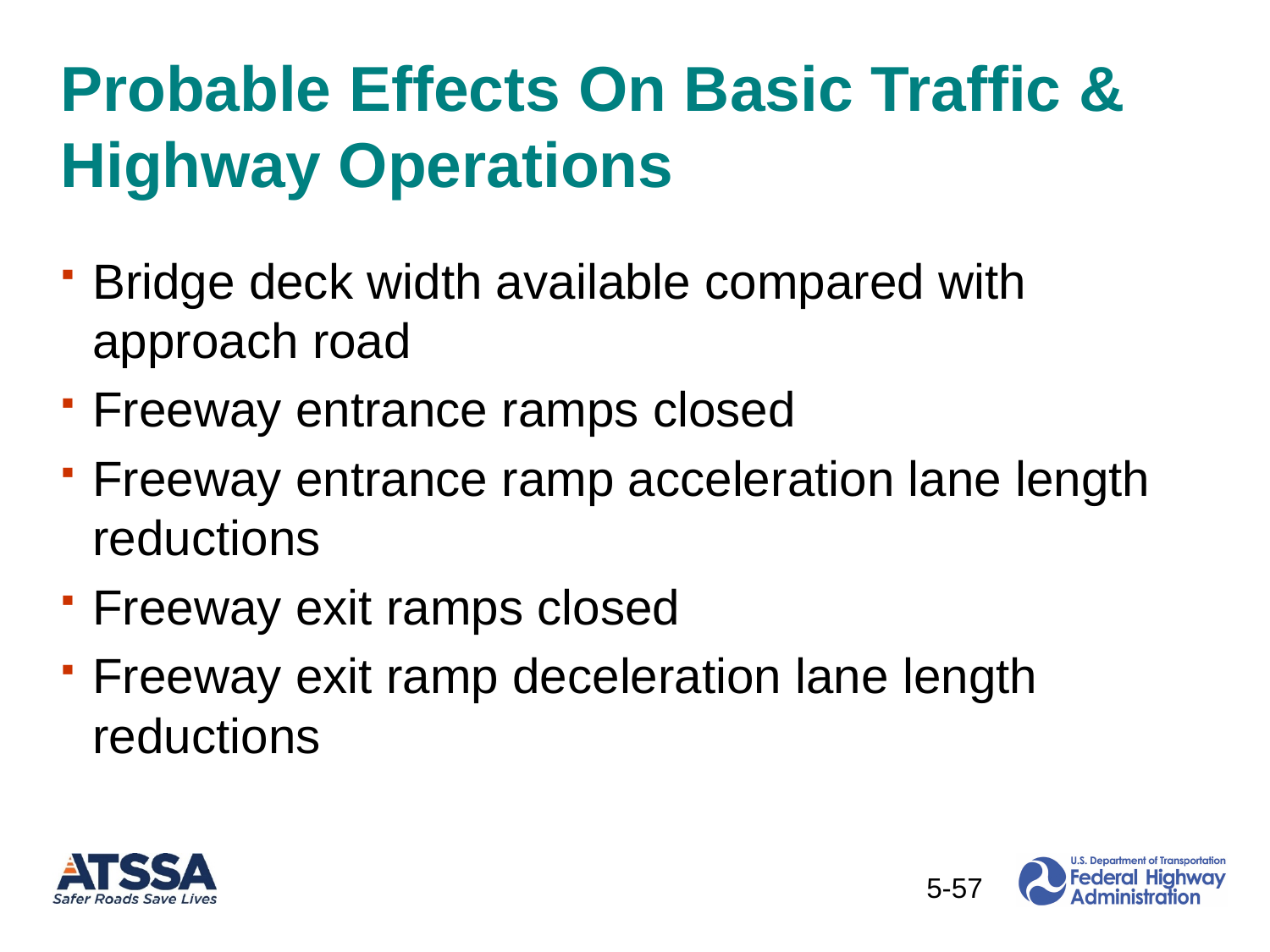

# Probable Effects On Basic Traffic & Highway Operations
Bridge deck width available compared with approach road
Freeway entrance ramps closed
Freeway entrance ramp acceleration lane length reductions
Freeway exit ramps closed
Freeway exit ramp deceleration lane length reductions